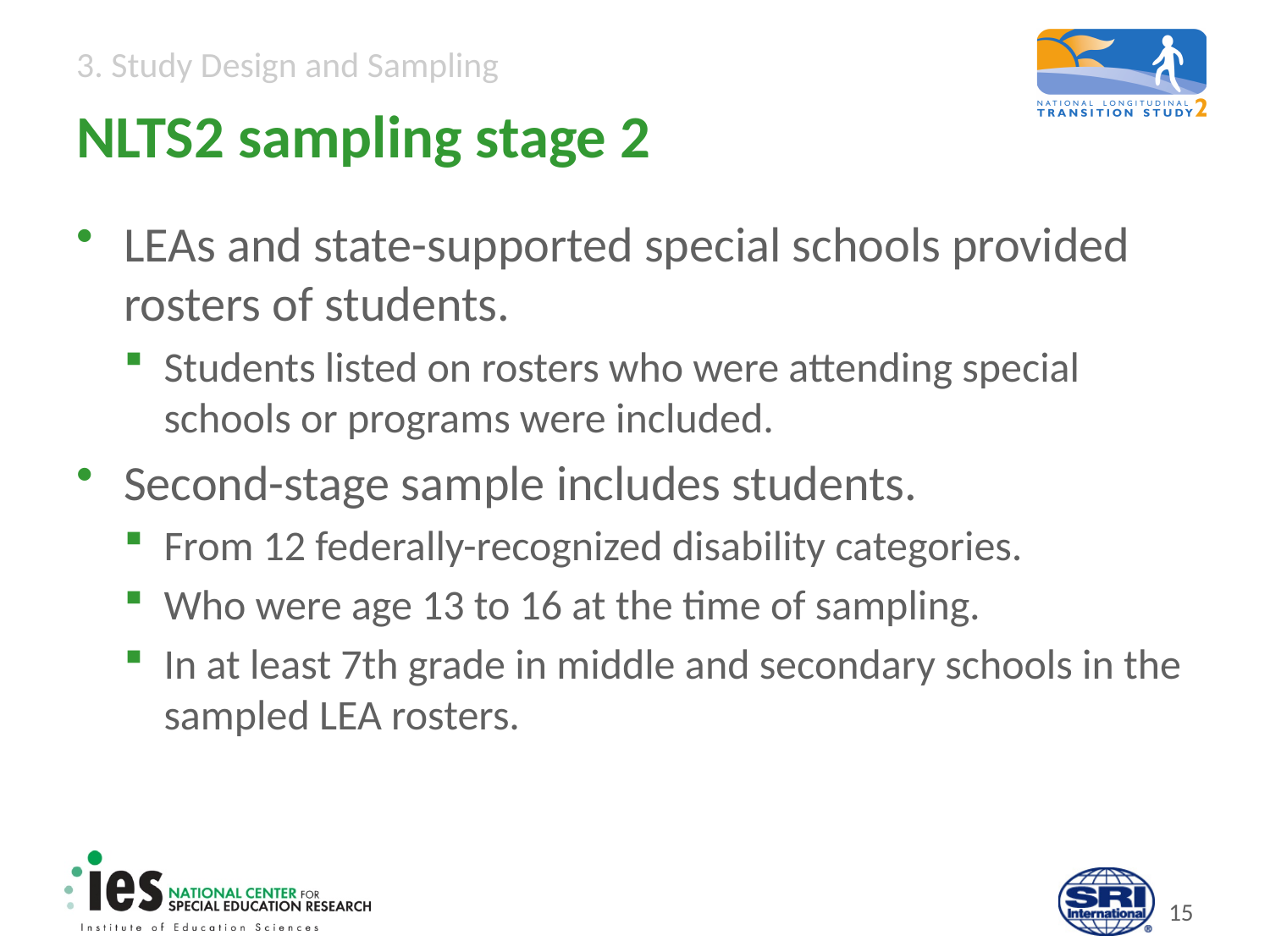

# NLTS2 sampling stage 2
LEAs and state-supported special schools provided rosters of students.
Students listed on rosters who were attending special schools or programs were included.
Second-stage sample includes students.
From 12 federally-recognized disability categories.
Who were age 13 to 16 at the time of sampling.
In at least 7th grade in middle and secondary schools in the sampled LEA rosters.
15